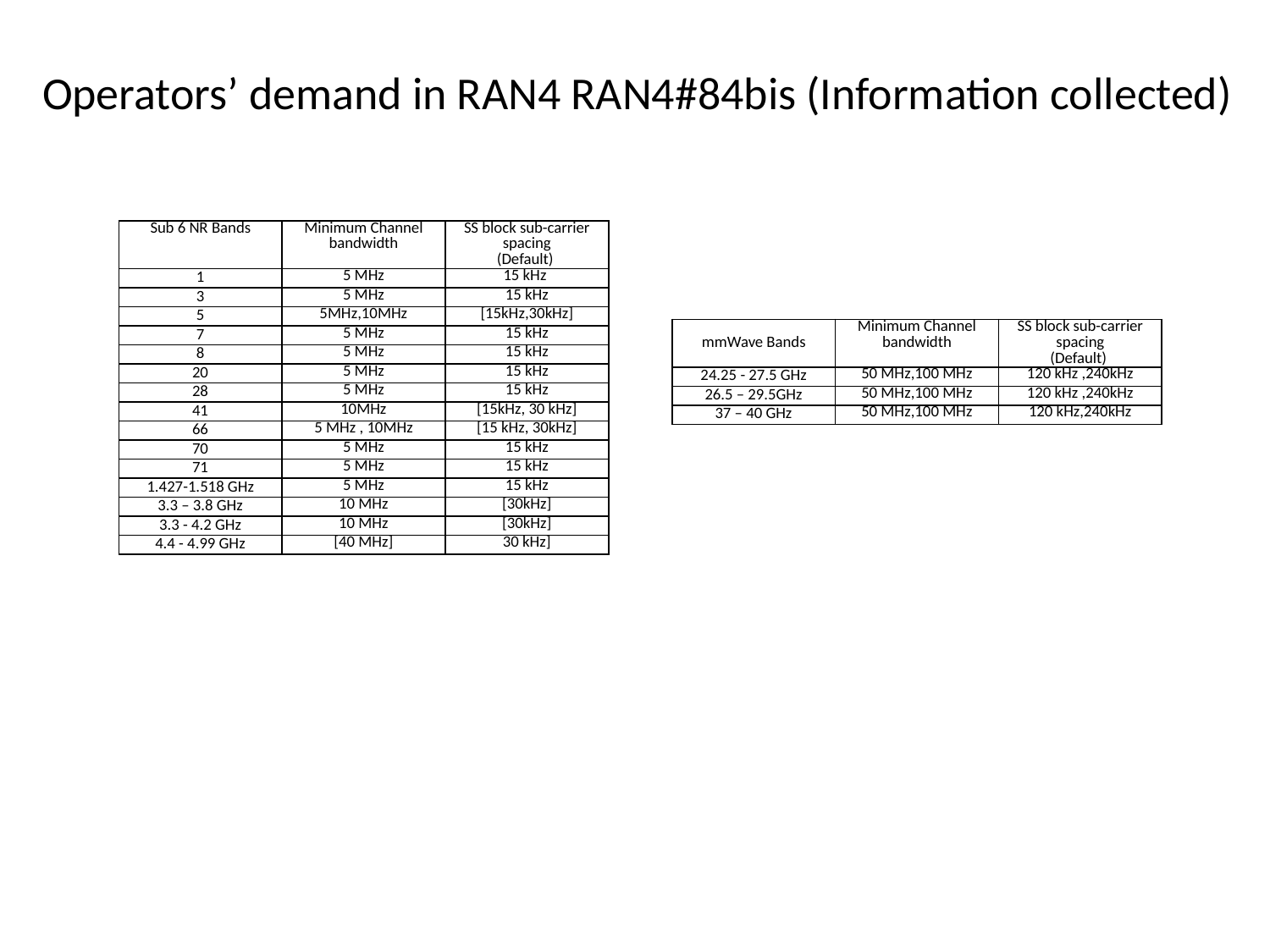

# Operators’ demand in RAN4 RAN4#84bis (Information collected)
| Sub 6 NR Bands | Minimum Channel bandwidth | SS block sub-carrier spacing (Default) |
| --- | --- | --- |
| 1 | 5 MHz | 15 kHz |
| 3 | 5 MHz | 15 kHz |
| 5 | 5MHz,10MHz | [15kHz,30kHz] |
| 7 | 5 MHz | 15 kHz |
| 8 | 5 MHz | 15 kHz |
| 20 | 5 MHz | 15 kHz |
| 28 | 5 MHz | 15 kHz |
| 41 | 10MHz | [15kHz, 30 kHz] |
| 66 | 5 MHz , 10MHz | [15 kHz, 30kHz] |
| 70 | 5 MHz | 15 kHz |
| 71 | 5 MHz | 15 kHz |
| 1.427-1.518 GHz | 5 MHz | 15 kHz |
| 3.3 – 3.8 GHz | 10 MHz | [30kHz] |
| 3.3 - 4.2 GHz | 10 MHz | [30kHz] |
| 4.4 - 4.99 GHz | [40 MHz] | 30 kHz] |
| mmWave Bands | Minimum Channel bandwidth | SS block sub-carrier spacing (Default) |
| --- | --- | --- |
| 24.25 - 27.5 GHz | 50 MHz,100 MHz | 120 kHz ,240kHz |
| 26.5 – 29.5GHz | 50 MHz,100 MHz | 120 kHz ,240kHz |
| 37 – 40 GHz | 50 MHz,100 MHz | 120 kHz,240kHz |